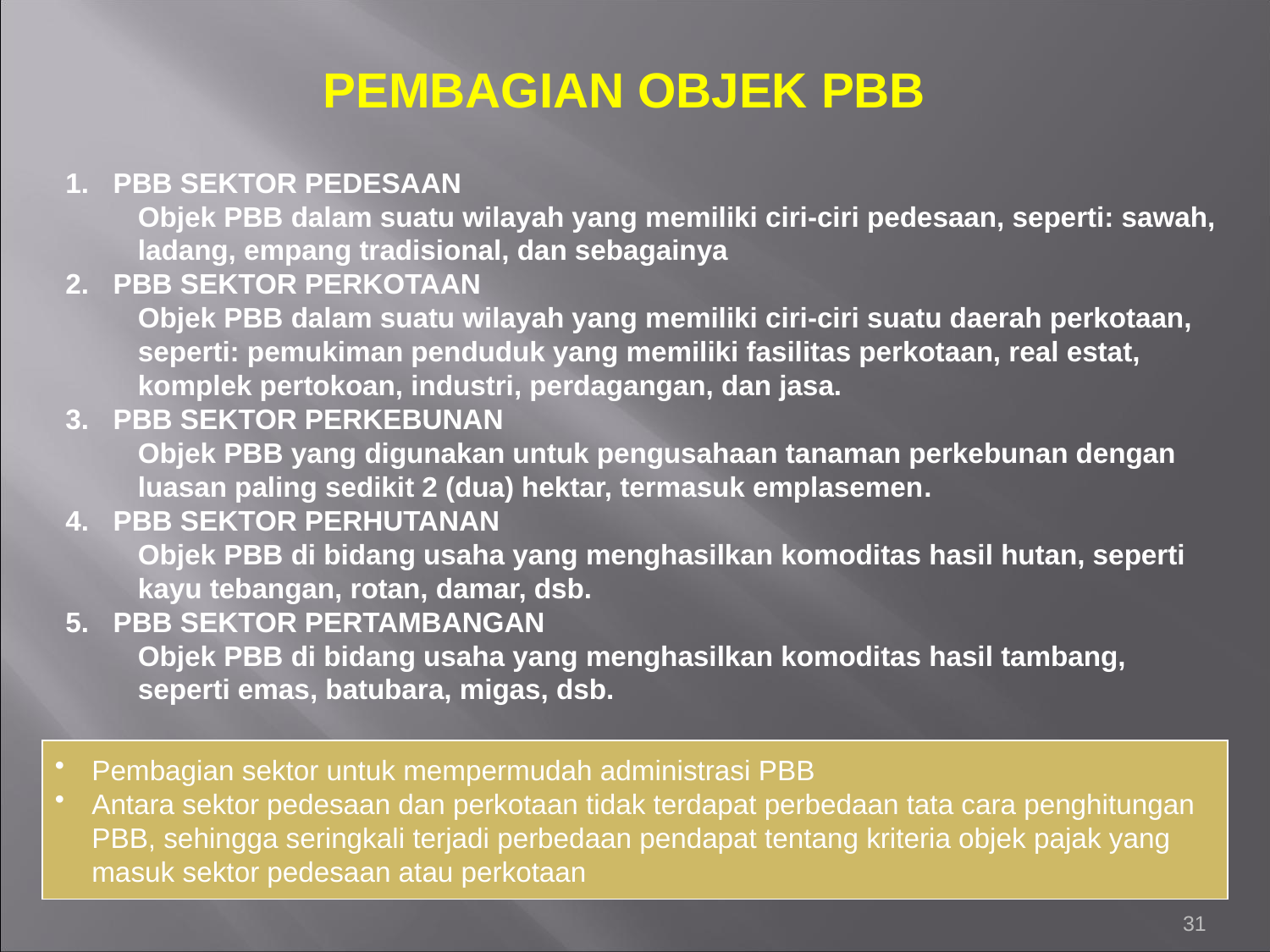

# PEMBAGIAN OBJEK PBB
PBB SEKTOR PEDESAAN
Objek PBB dalam suatu wilayah yang memiliki ciri-ciri pedesaan, seperti: sawah, ladang, empang tradisional, dan sebagainya
PBB SEKTOR PERKOTAAN
Objek PBB dalam suatu wilayah yang memiliki ciri-ciri suatu daerah perkotaan, seperti: pemukiman penduduk yang memiliki fasilitas perkotaan, real estat, komplek pertokoan, industri, perdagangan, dan jasa.
PBB SEKTOR PERKEBUNAN
Objek PBB yang digunakan untuk pengusahaan tanaman perkebunan dengan luasan paling sedikit 2 (dua) hektar, termasuk emplasemen.
PBB SEKTOR PERHUTANAN
Objek PBB di bidang usaha yang menghasilkan komoditas hasil hutan, seperti kayu tebangan, rotan, damar, dsb.
PBB SEKTOR PERTAMBANGAN
Objek PBB di bidang usaha yang menghasilkan komoditas hasil tambang, seperti emas, batubara, migas, dsb.

Pembagian sektor untuk mempermudah administrasi PBB
Antara sektor pedesaan dan perkotaan tidak terdapat perbedaan tata cara penghitungan PBB, sehingga seringkali terjadi perbedaan pendapat tentang kriteria objek pajak yang masuk sektor pedesaan atau perkotaan
31